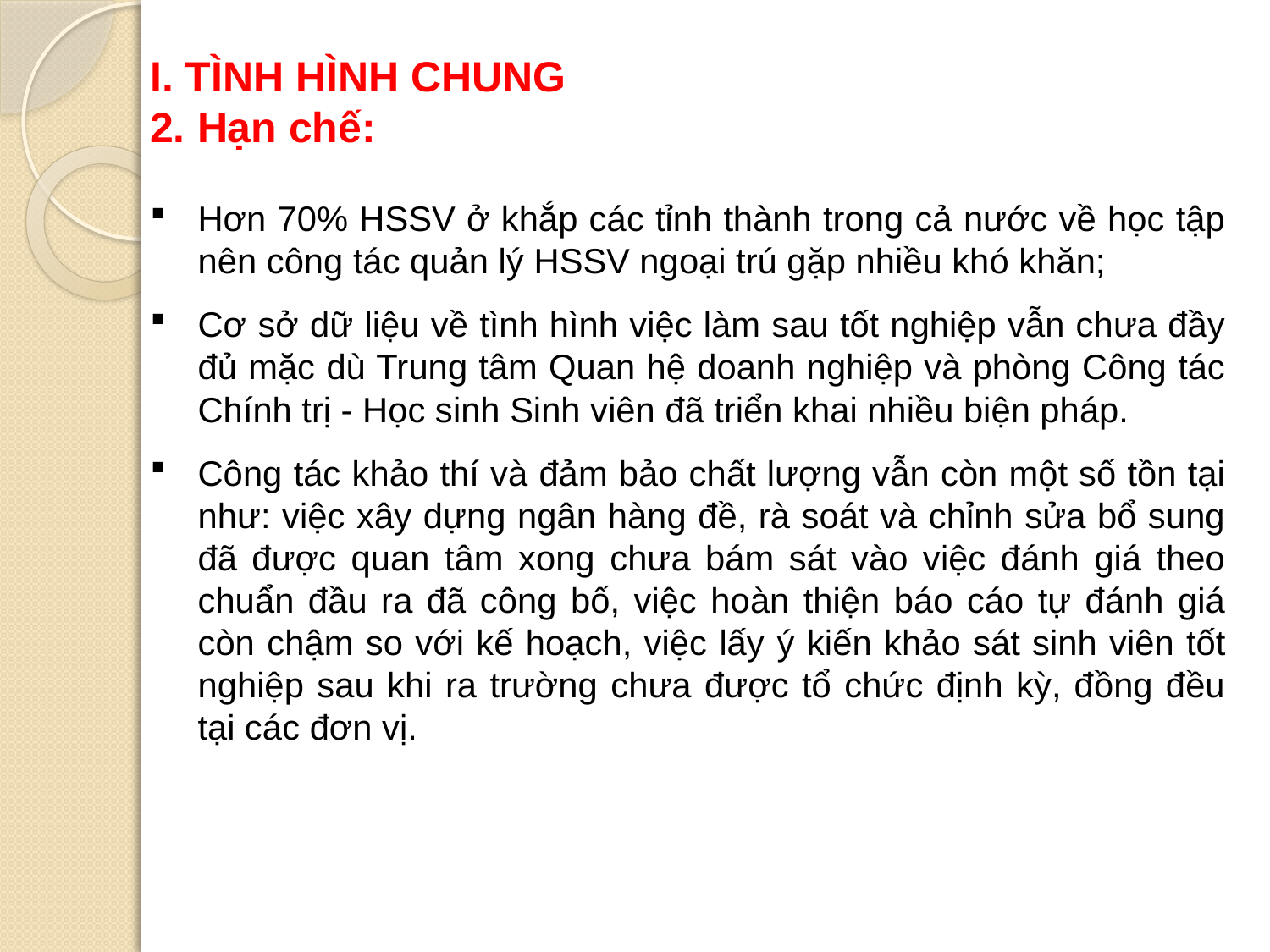

I. TÌNH HÌNH CHUNG
2. Hạn chế:
Hơn 70% HSSV ở khắp các tỉnh thành trong cả nước về học tập nên công tác quản lý HSSV ngoại trú gặp nhiều khó khăn;
Cơ sở dữ liệu về tình hình việc làm sau tốt nghiệp vẫn chưa đầy đủ mặc dù Trung tâm Quan hệ doanh nghiệp và phòng Công tác Chính trị - Học sinh Sinh viên đã triển khai nhiều biện pháp.
Công tác khảo thí và đảm bảo chất lượng vẫn còn một số tồn tại như: việc xây dựng ngân hàng đề, rà soát và chỉnh sửa bổ sung đã được quan tâm xong chưa bám sát vào việc đánh giá theo chuẩn đầu ra đã công bố, việc hoàn thiện báo cáo tự đánh giá còn chậm so với kế hoạch, việc lấy ý kiến khảo sát sinh viên tốt nghiệp sau khi ra trường chưa được tổ chức định kỳ, đồng đều tại các đơn vị.